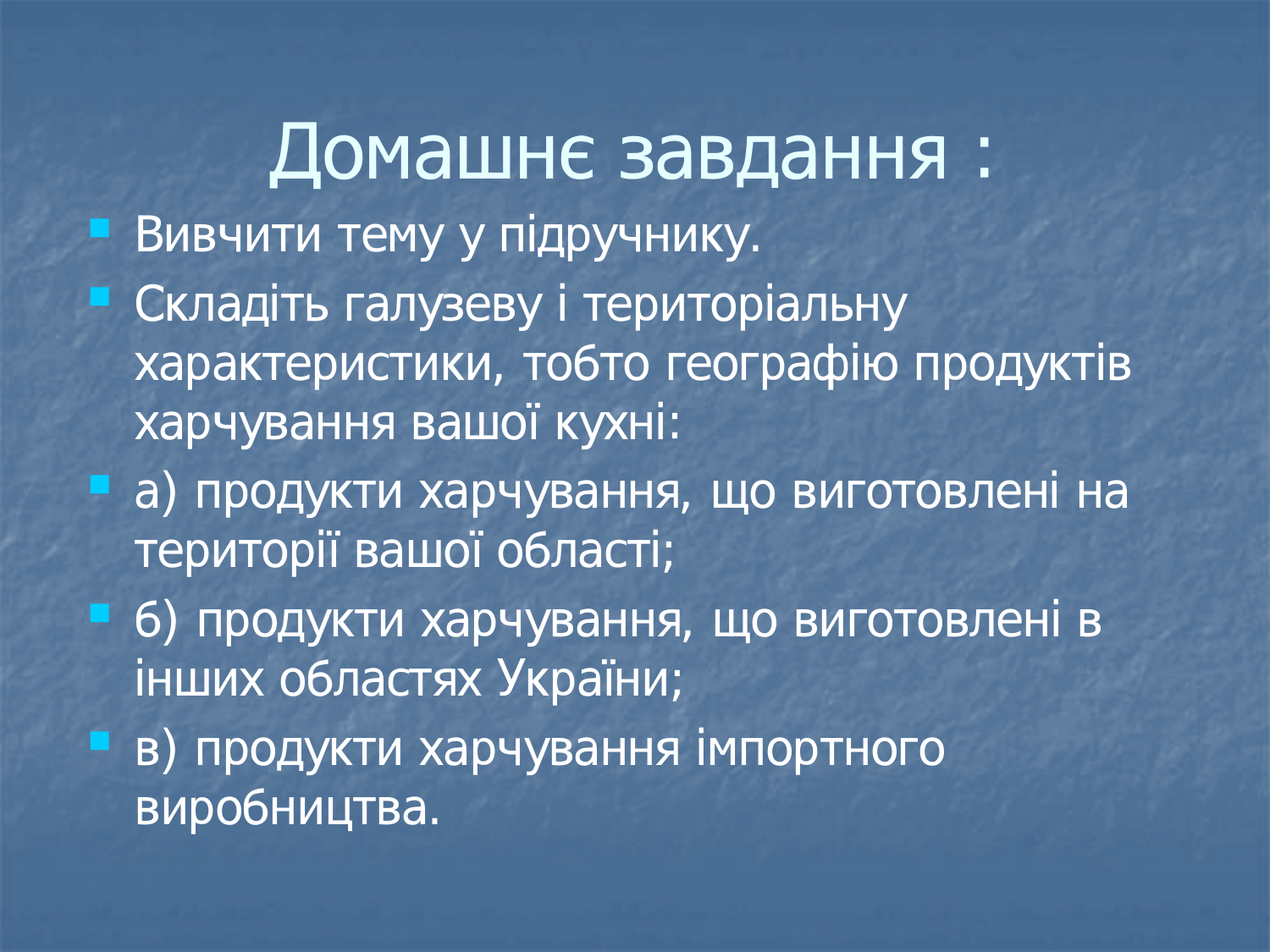

# Домашнє завдання :
Вивчити тему у підручнику.
Складіть галузеву і територіальну характеристики, тобто географію продуктів харчування вашої кухні:
а) продукти харчування, що виготовлені на території вашої області;
б) продукти харчування, що виготовлені в інших областях України;
в) продукти харчування імпортного виробництва.